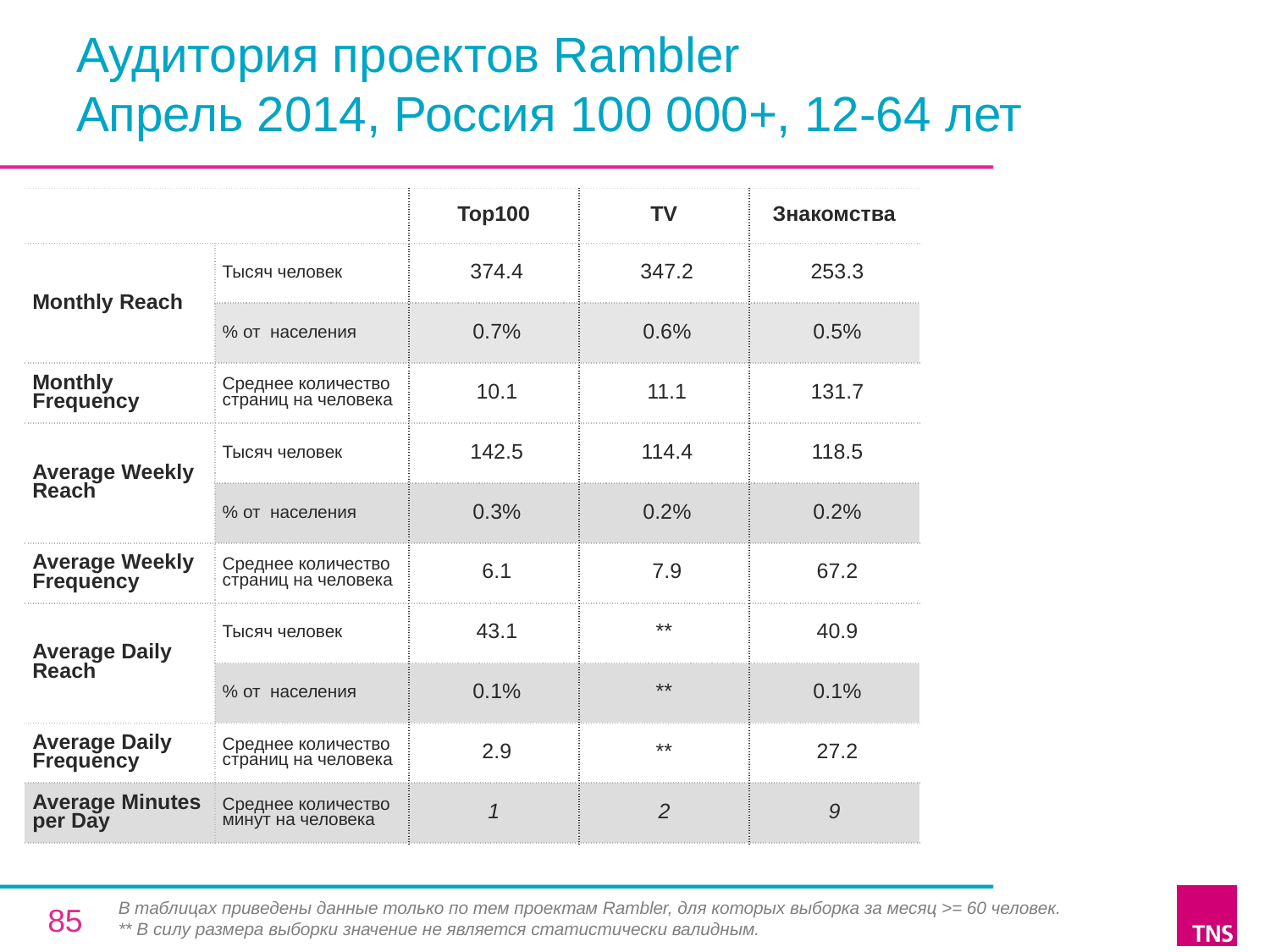

# Аудитория проектов Rambler Апрель 2014, Россия 100 000+, 12-64 лет
|  |  | Top100 | TV | Знакомства |
| --- | --- | --- | --- | --- |
| Monthly Reach | Тысяч человек | 374.4 | 347.2 | 253.3 |
|  | % от населения | 0.7% | 0.6% | 0.5% |
| Monthly Frequency | Среднее количество страниц на человека | 10.1 | 11.1 | 131.7 |
| Average Weekly Reach | Тысяч человек | 142.5 | 114.4 | 118.5 |
|  | % от населения | 0.3% | 0.2% | 0.2% |
| Average Weekly Frequency | Среднее количество страниц на человека | 6.1 | 7.9 | 67.2 |
| Average Daily Reach | Тысяч человек | 43.1 | \*\* | 40.9 |
|  | % от населения | 0.1% | \*\* | 0.1% |
| Average Daily Frequency | Среднее количество страниц на человека | 2.9 | \*\* | 27.2 |
| Average Minutes per Day | Среднее количество минут на человека | 1 | 2 | 9 |
В таблицах приведены данные только по тем проектам Rambler, для которых выборка за месяц >= 60 человек.
** В силу размера выборки значение не является статистически валидным.
85